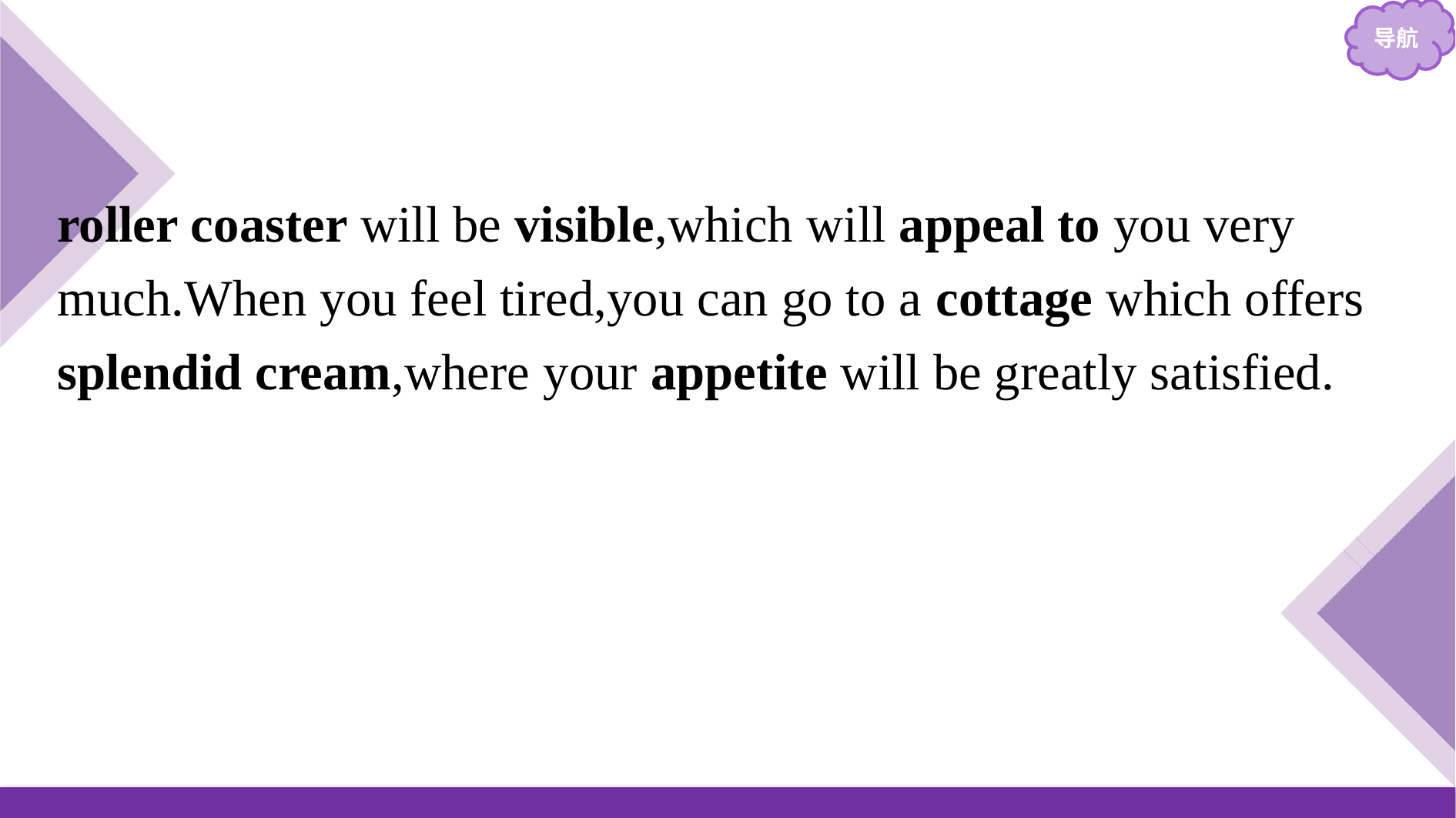

roller coaster will be visible,which will appeal to you very much.When you feel tired,you can go to a cottage which offers splendid cream,where your appetite will be greatly satisfied.